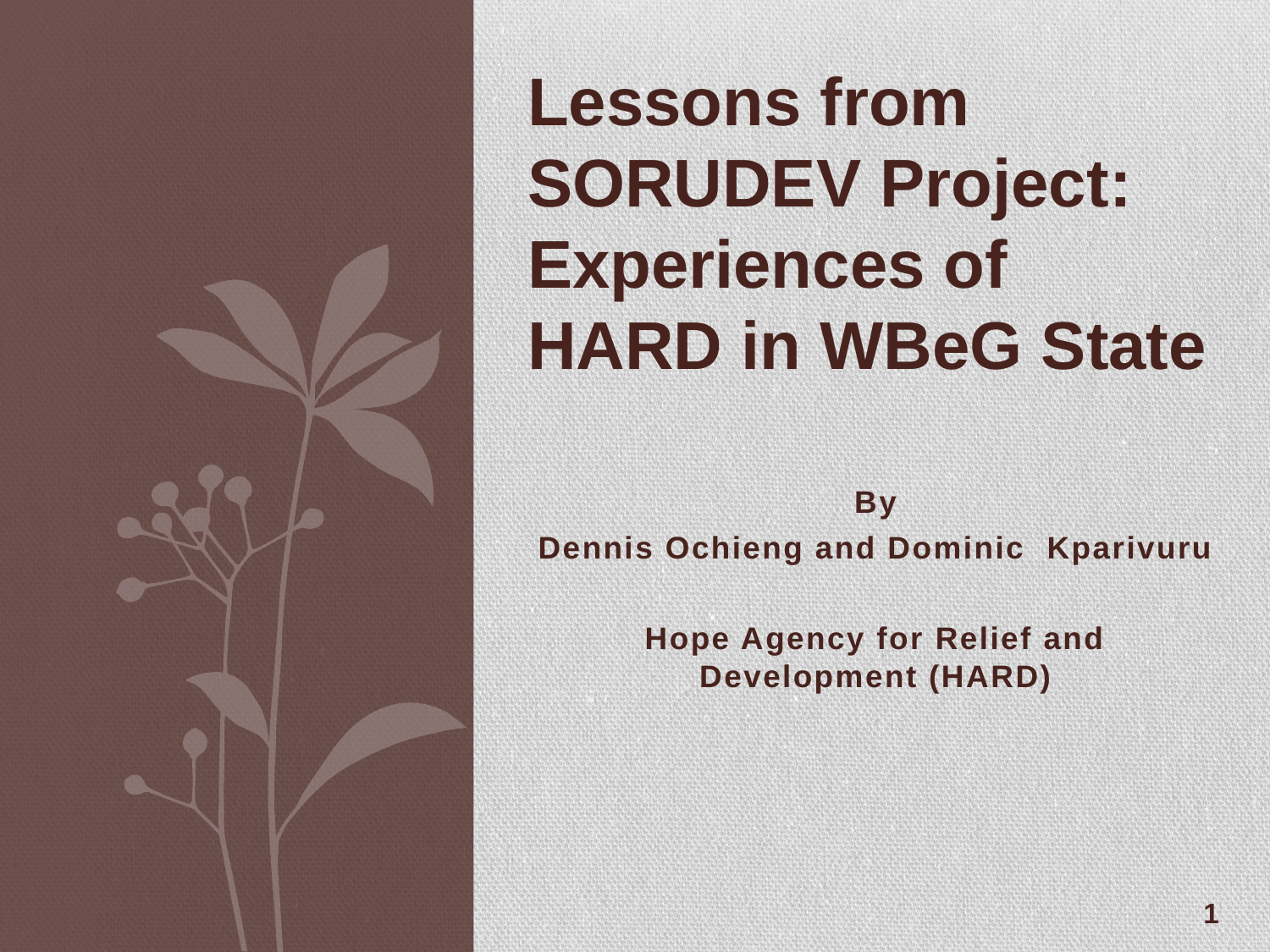

# Lessons from SORUDEV Project: Experiences of HARD in WBeG State
By
Dennis Ochieng and Dominic  Kparivuru

Hope Agency for Relief and Development (HARD)
1